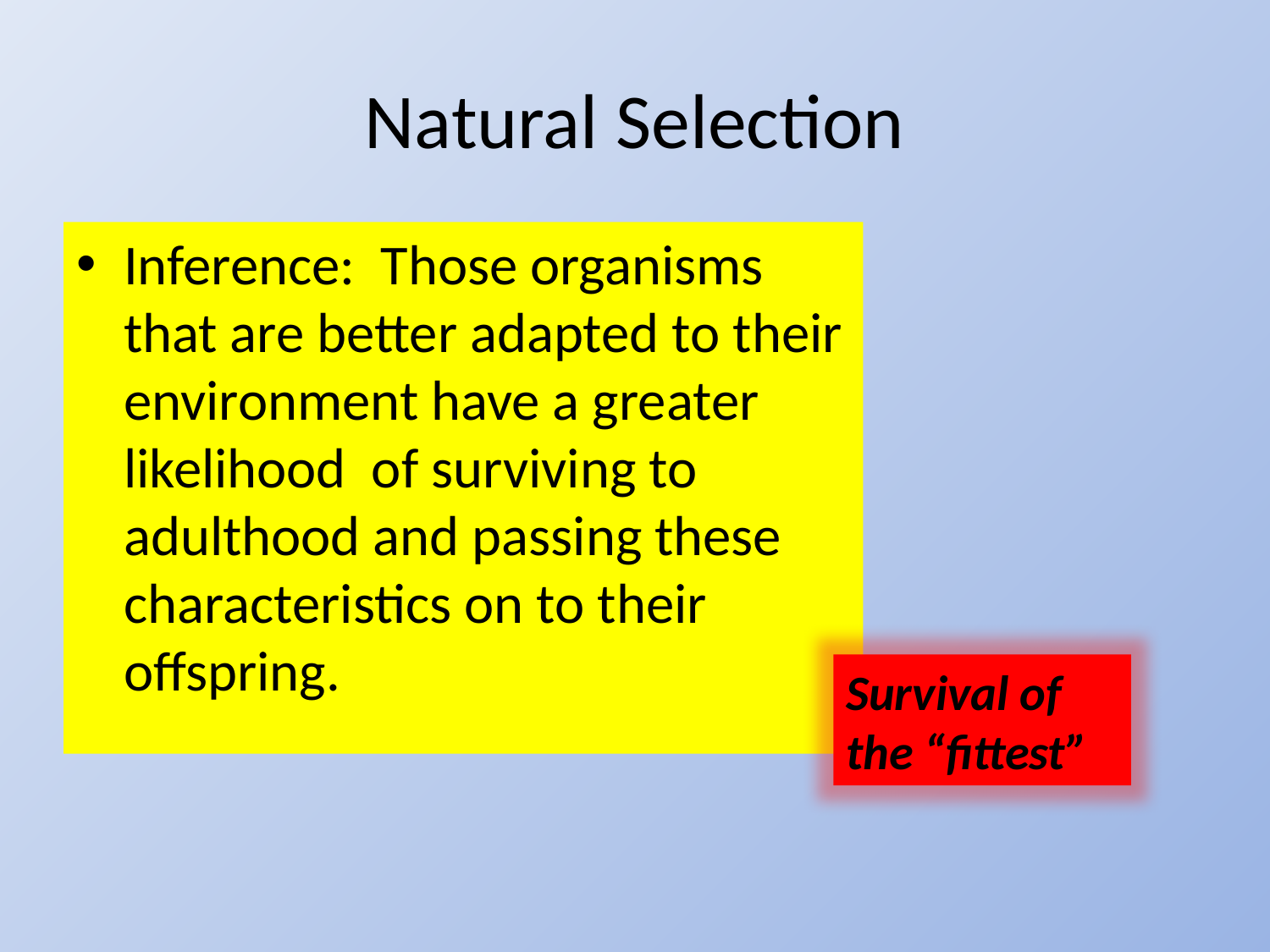

# Natural Selection
Inference:  Those organisms that are better adapted to their environment have a greater likelihood  of surviving to adulthood and passing these characteristics on to their offspring.
Survival of the “fittest”